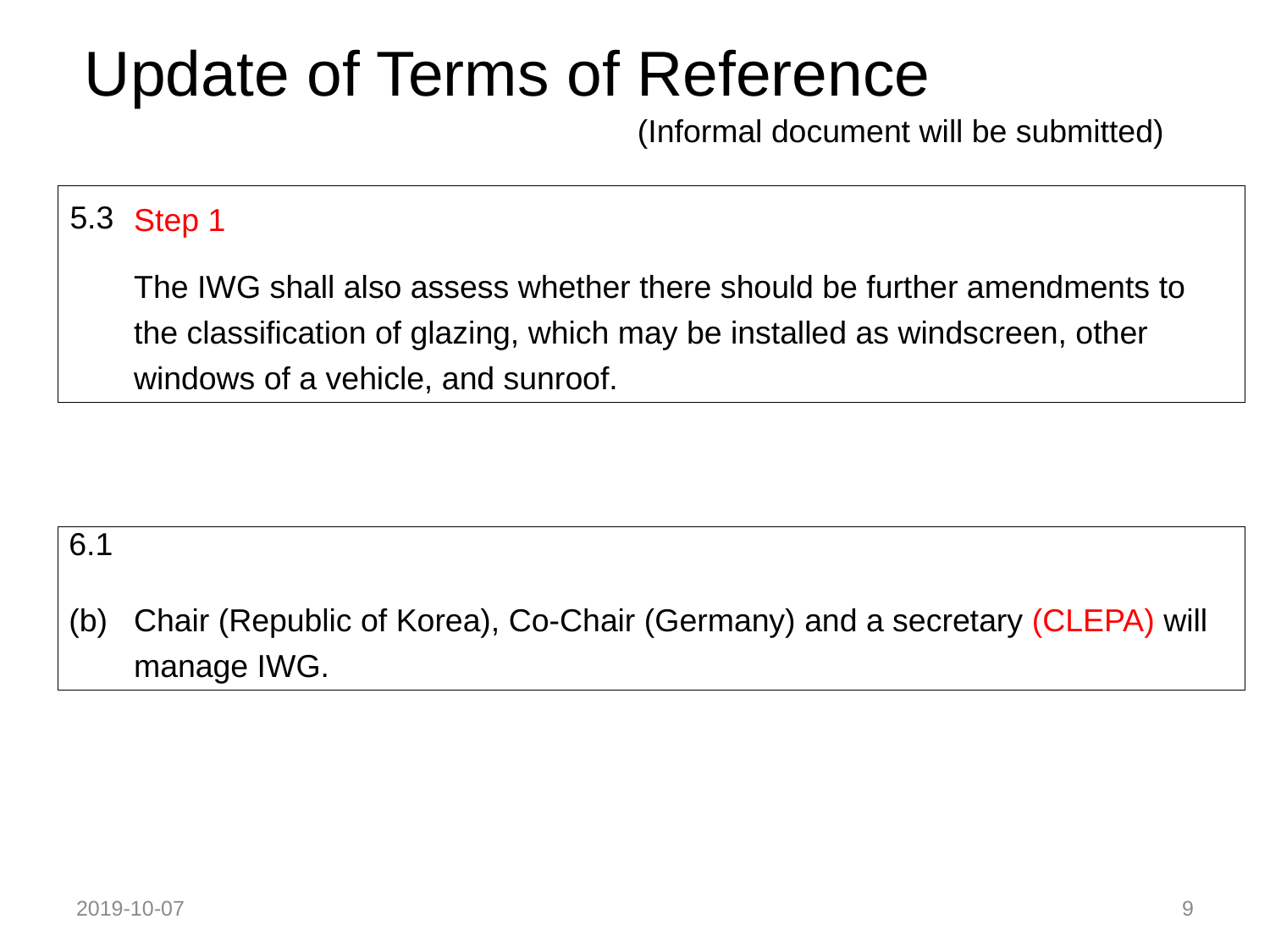

Update of Terms of Reference
(Informal document will be submitted)
Step 1
The IWG shall also assess whether there should be further amendments to the classification of glazing, which may be installed as windscreen, other windows of a vehicle, and sunroof.
5.3
6.1

(b)

Chair (Republic of Korea), Co-Chair (Germany) and a secretary (CLEPA) will   manage IWG.
2019-10-07
9